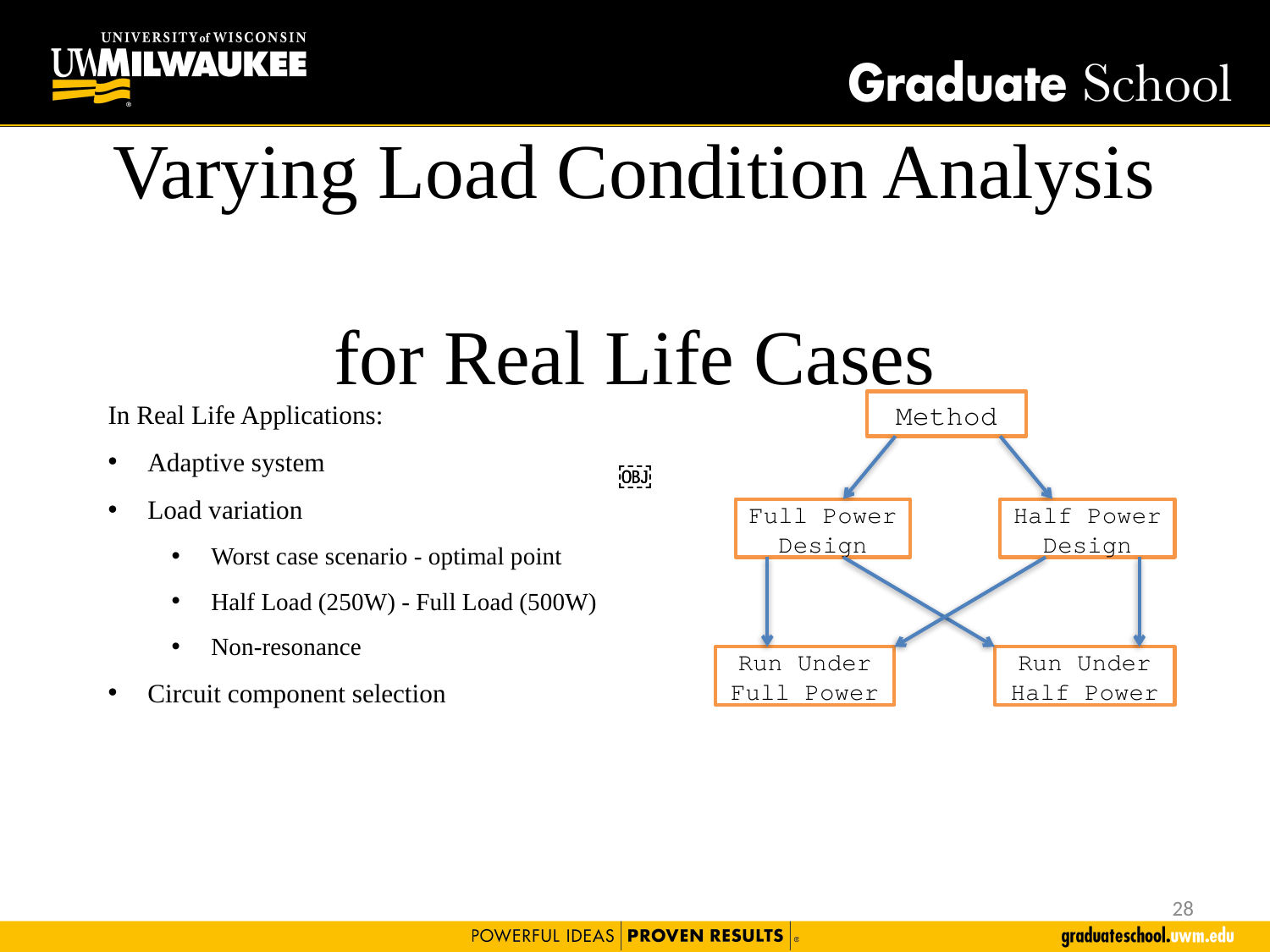

# Varying Load Condition Analysis for Real Life Cases
Method
Full Power Design
Half Power Design
Run Under Full Power
Run Under Half Power
In Real Life Applications:
Adaptive system
Load variation
Worst case scenario - optimal point
Half Load (250W) - Full Load (500W)
Non-resonance
Circuit component selection

￼
￼
28